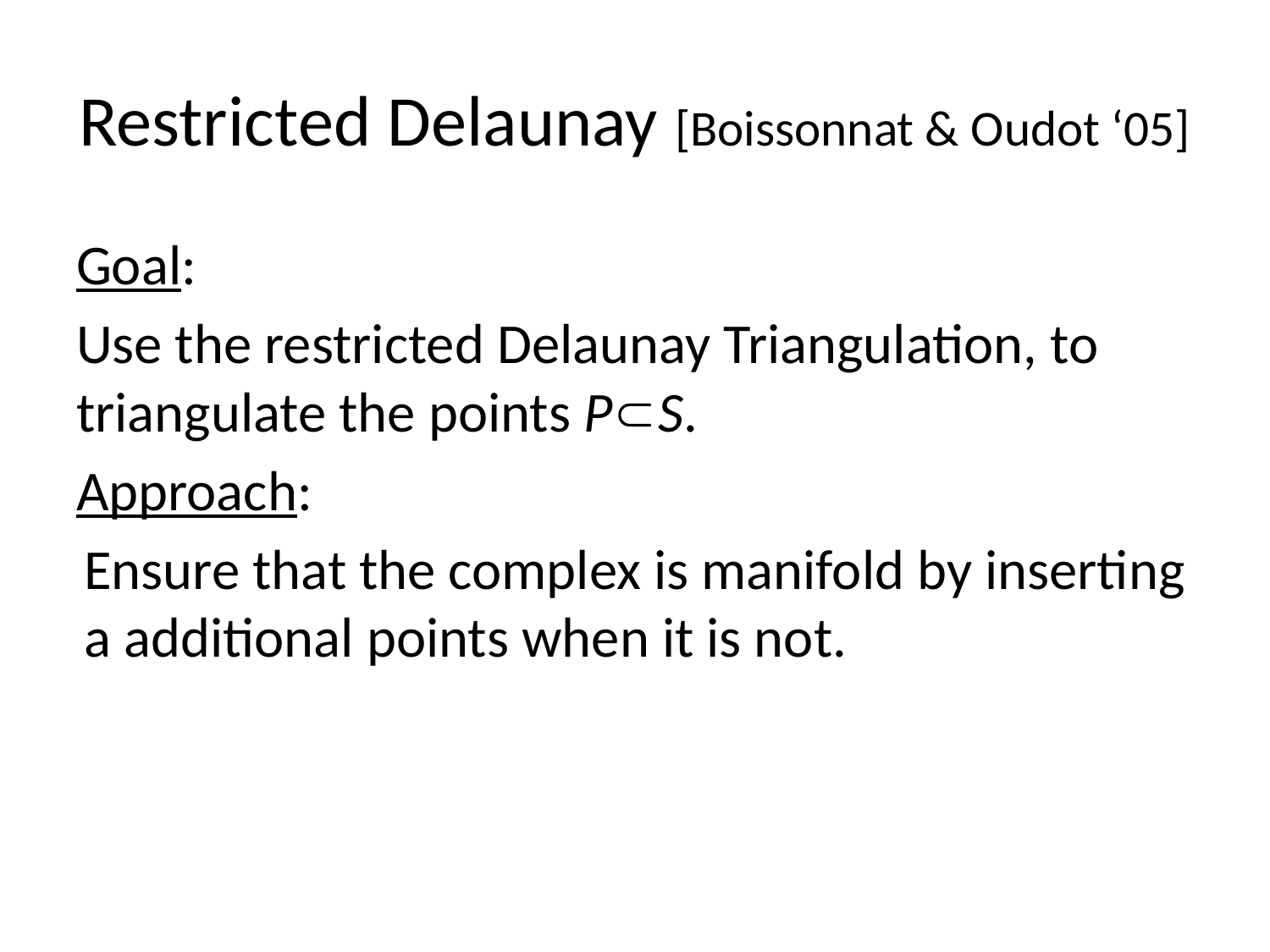

# Restricted Delaunay [Boissonnat & Oudot ‘05]
Goal:
Use the restricted Delaunay Triangulation, to triangulate the points P⊂S.
Approach:
Ensure that the complex is manifold by inserting a additional points when it is not.